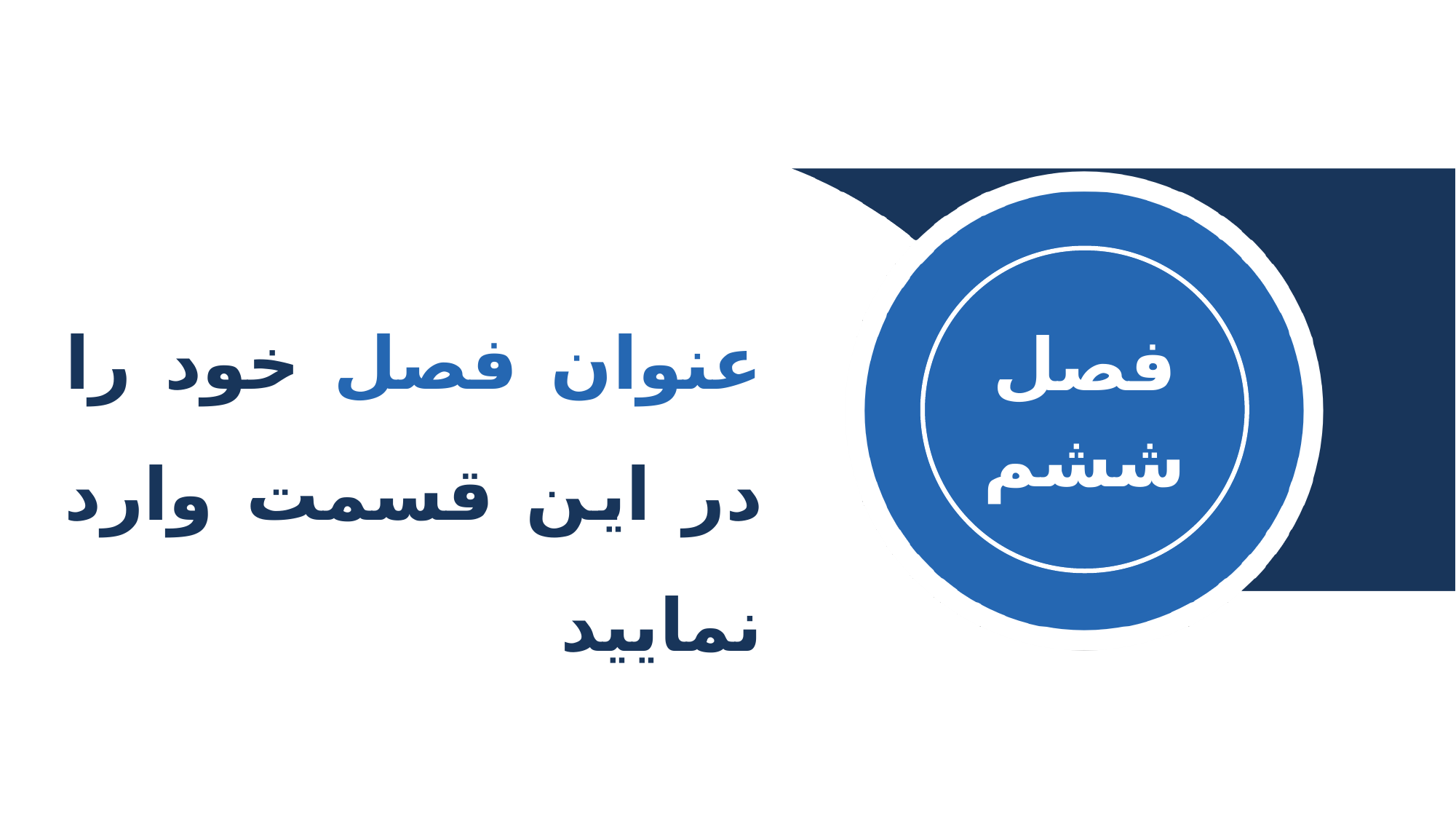

فصل
ششم
عنوان فصل خود را در این قسمت وارد نمایید